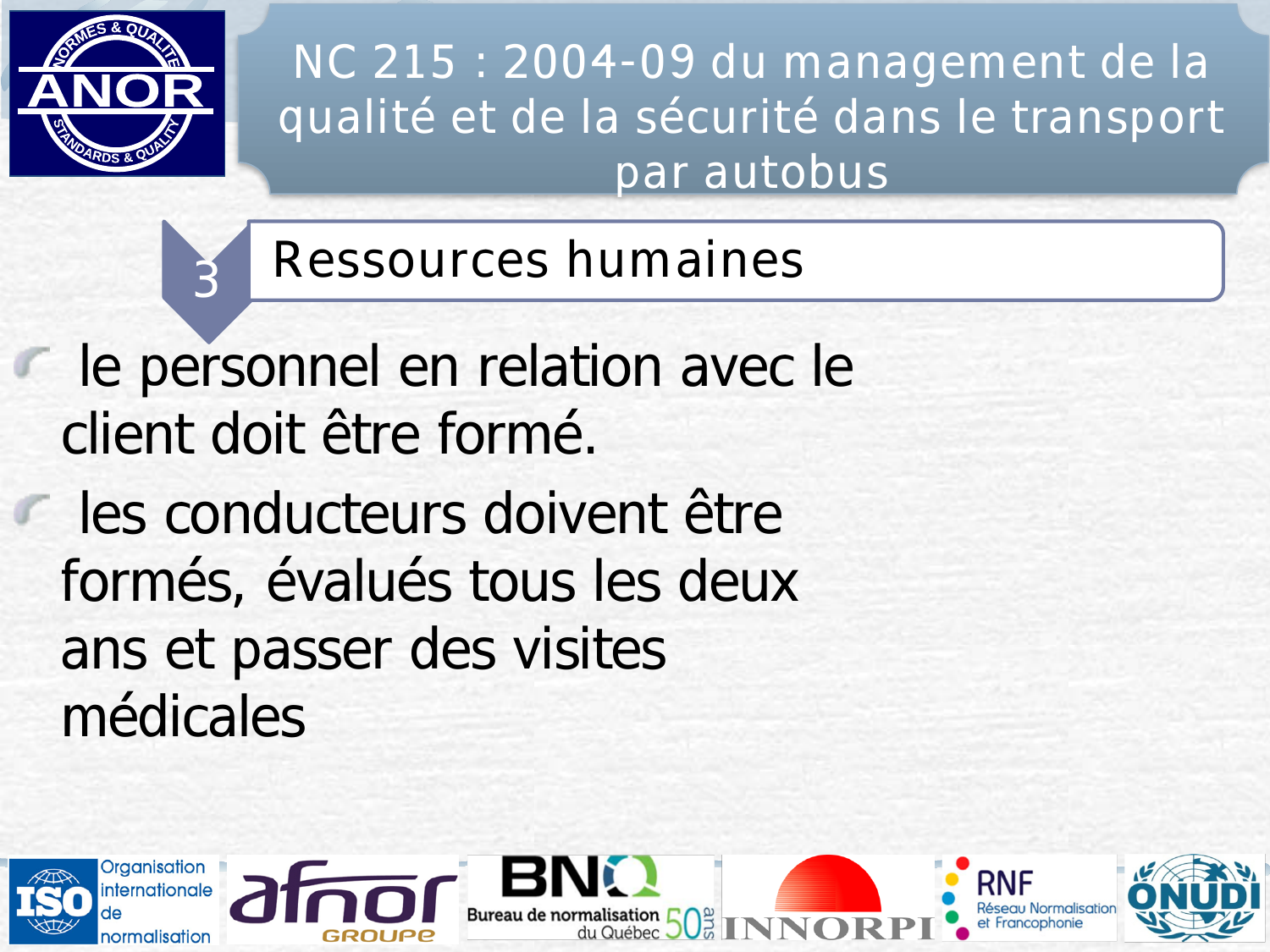

NC 215 : 2004-09 du management de la qualité et de la sécurité dans le transport par autobus

3

Ressources humaines
 le personnel en relation avec le client doit être formé.
 les conducteurs doivent être formés, évalués tous les deux ans et passer des visites médicales